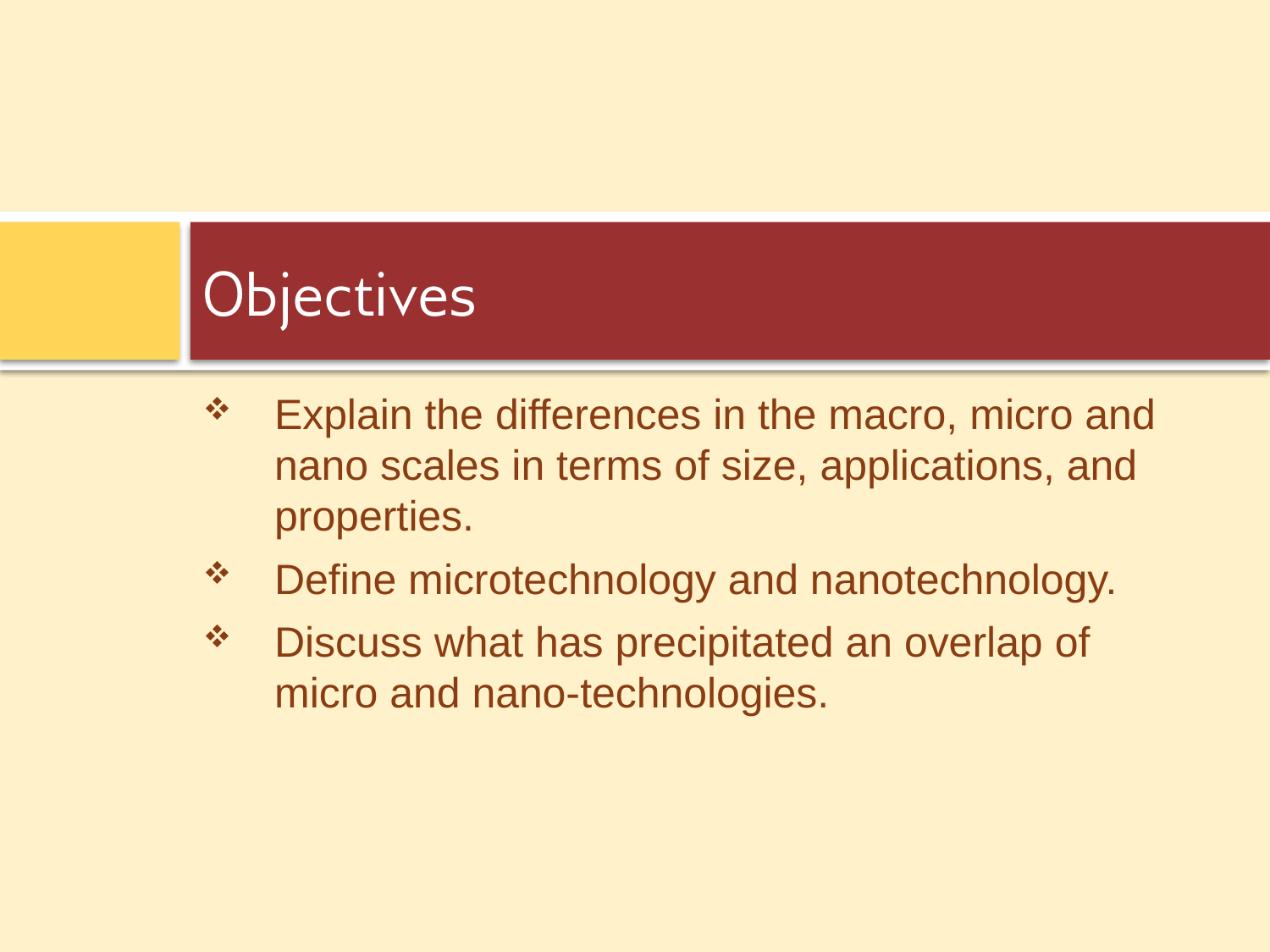

# Objectives
Explain the differences in the macro, micro and nano scales in terms of size, applications, and properties.
Define microtechnology and nanotechnology.
Discuss what has precipitated an overlap of micro and nano-technologies.